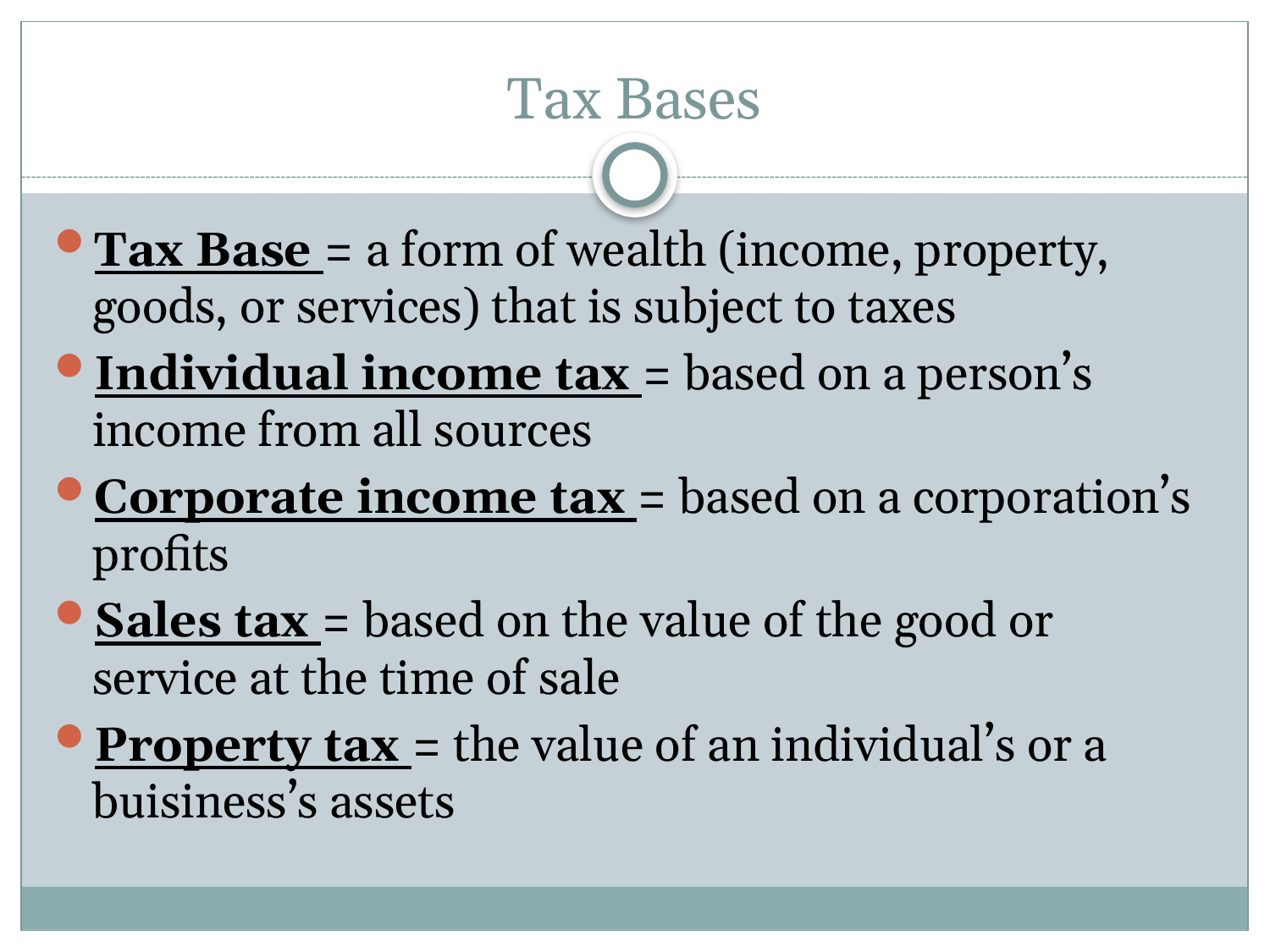

# Tax Bases
Tax Base = a form of wealth (income, property, goods, or services) that is subject to taxes
Individual income tax = based on a person’s income from all sources
Corporate income tax = based on a corporation’s profits
Sales tax = based on the value of the good or service at the time of sale
Property tax = the value of an individual’s or a buisiness’s assets